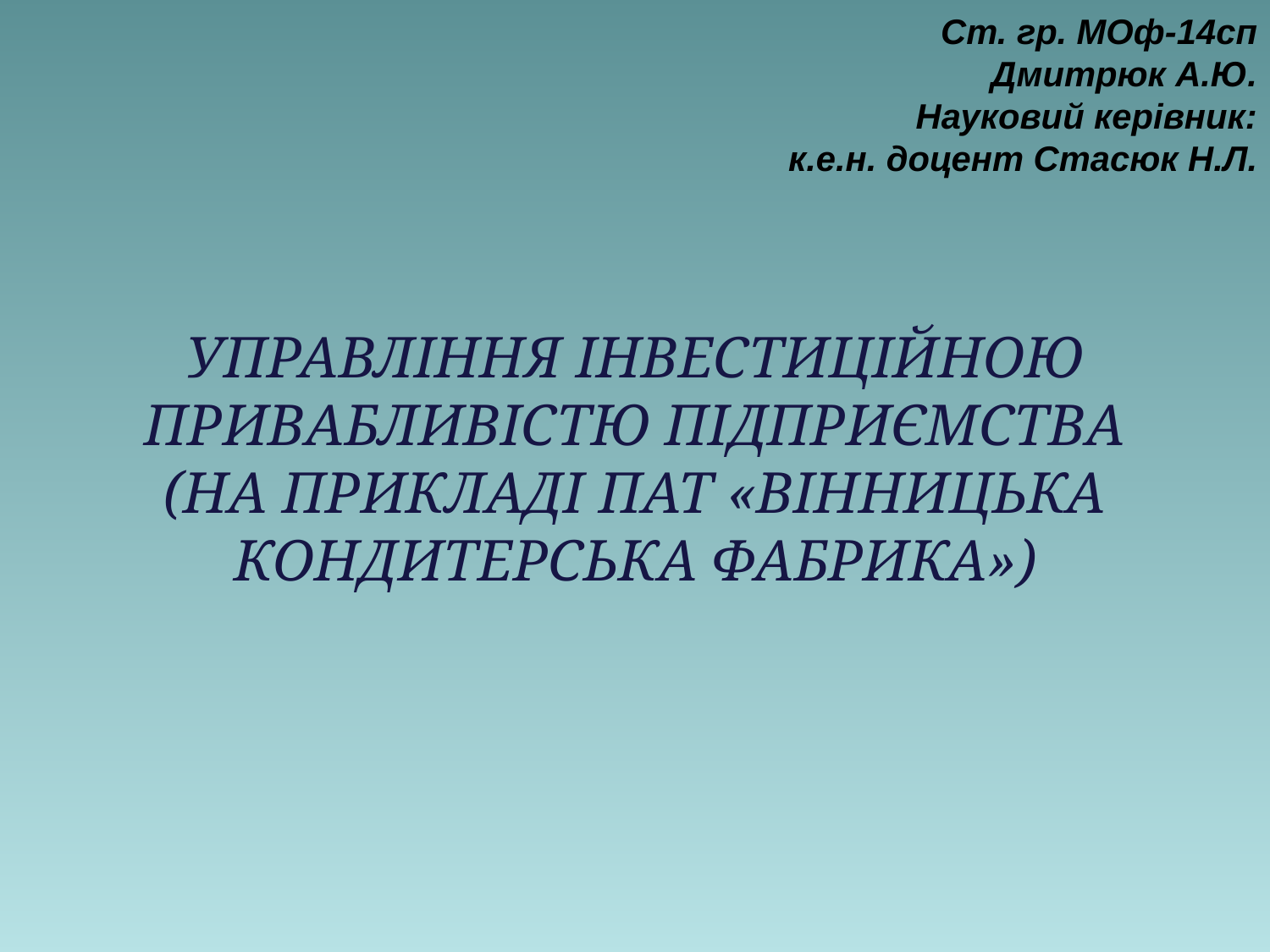

Ст. гр. МОф-14сп
Дмитрюк А.Ю.
Науковий керівник:
к.е.н. доцент Стасюк Н.Л.
# УПРАВЛІННЯ ІНВЕСТИЦІЙНОЮ ПРИВАБЛИВІСТЮ ПІДПРИЄМСТВА (НА ПРИКЛАДІ ПАТ «ВІННИЦЬКА КОНДИТЕРСЬКА ФАБРИКА»)